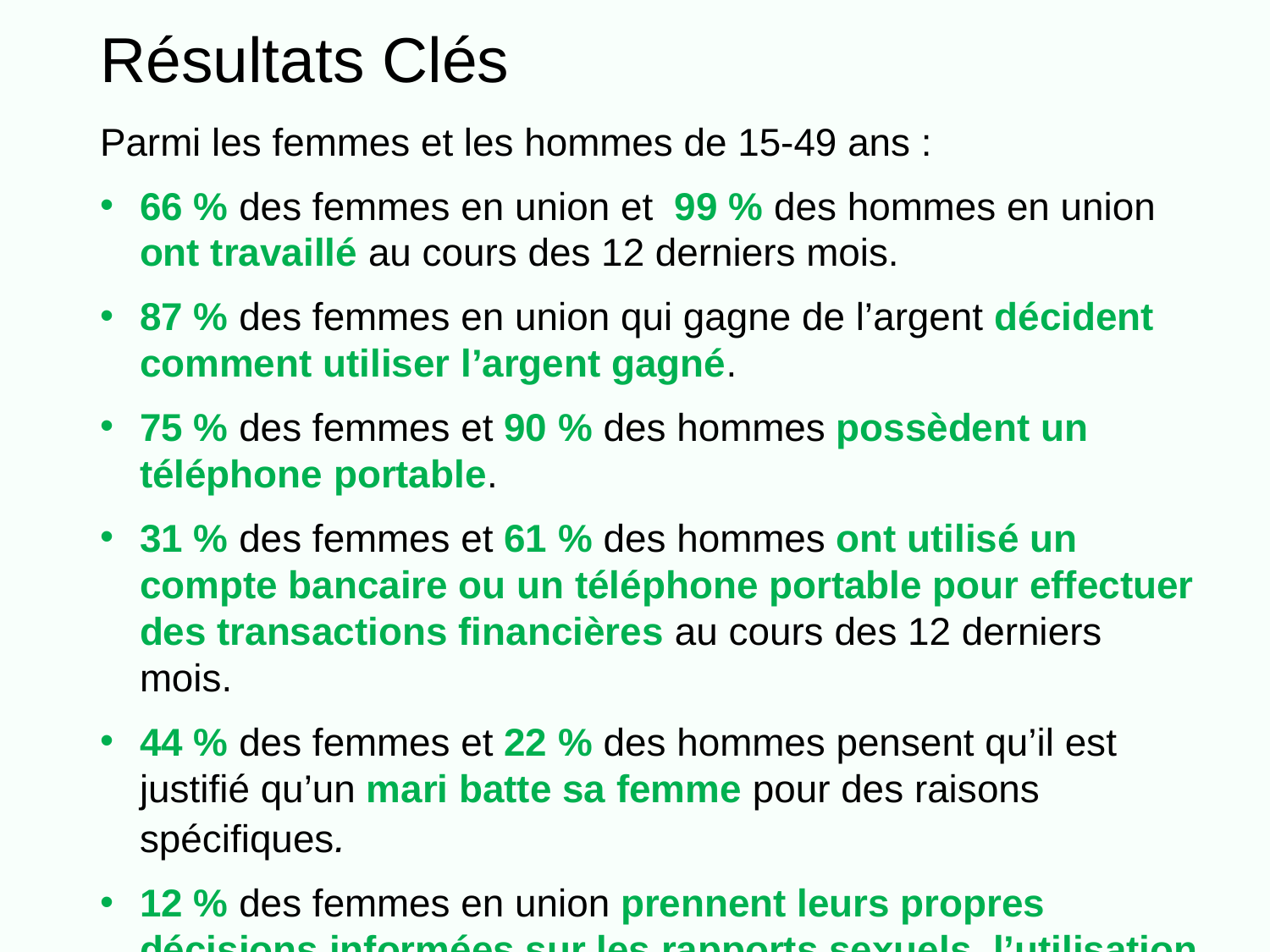

# Résultats Clés
Parmi les femmes et les hommes de 15-49 ans :
66 % des femmes en union et  99 % des hommes en union ont travaillé au cours des 12 derniers mois.
87 % des femmes en union qui gagne de l’argent décident comment utiliser l’argent gagné.
75 % des femmes et 90 % des hommes possèdent un téléphone portable.
31 % des femmes et 61 % des hommes ont utilisé un compte bancaire ou un téléphone portable pour effectuer des transactions financières au cours des 12 derniers mois.
44 % des femmes et 22 % des hommes pensent qu’il est justifié qu’un mari batte sa femme pour des raisons spécifiques.
12 % des femmes en union prennent leurs propres décisions informées sur les rapports sexuels, l’utilisation de contraceptifs et la santé reproductive